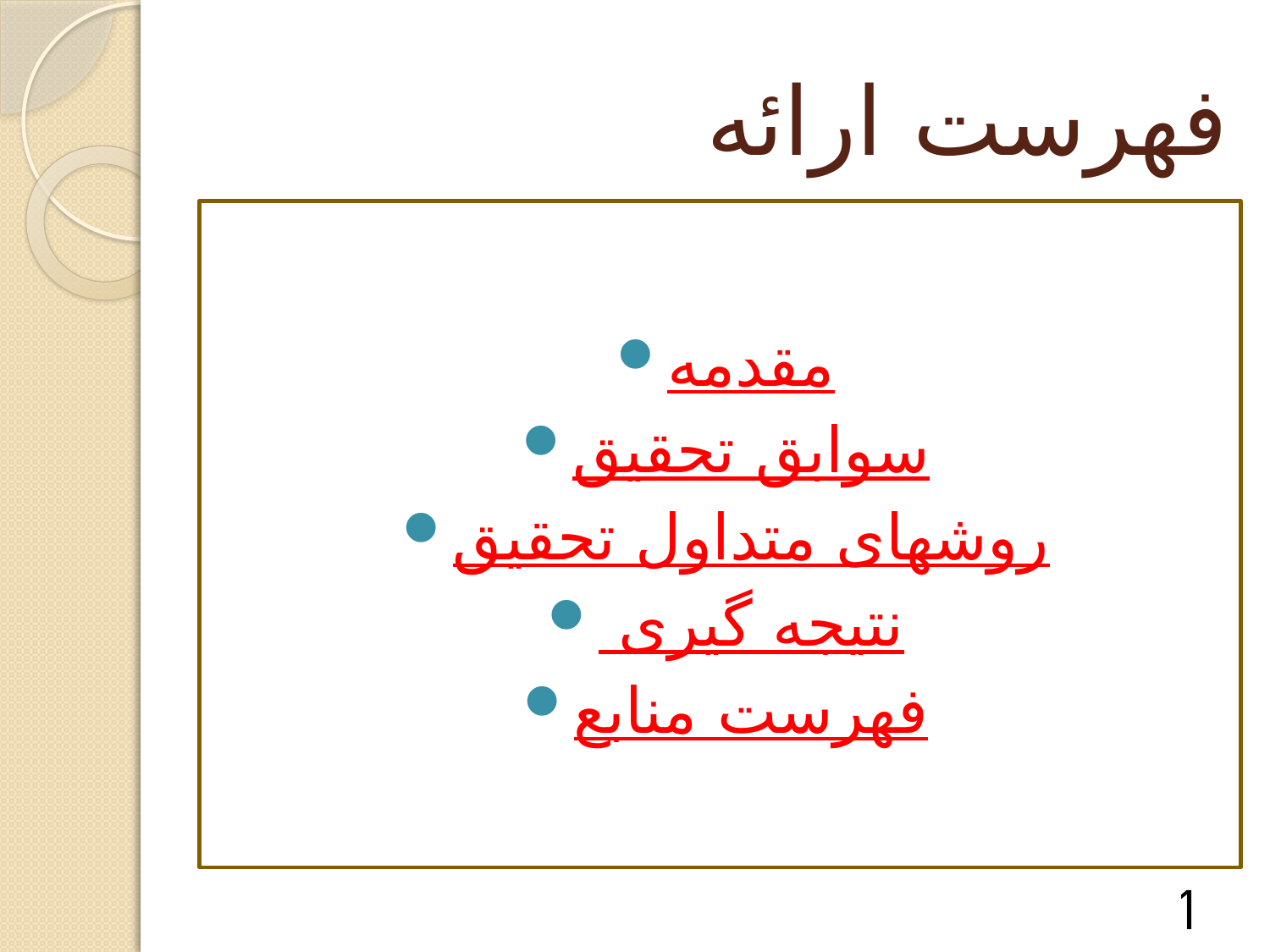

# فهرست ارائه

مقدمه
سوابق تحقیق
روشهای متداول تحقیق
 نتیجه گیری
فهرست منابع

1